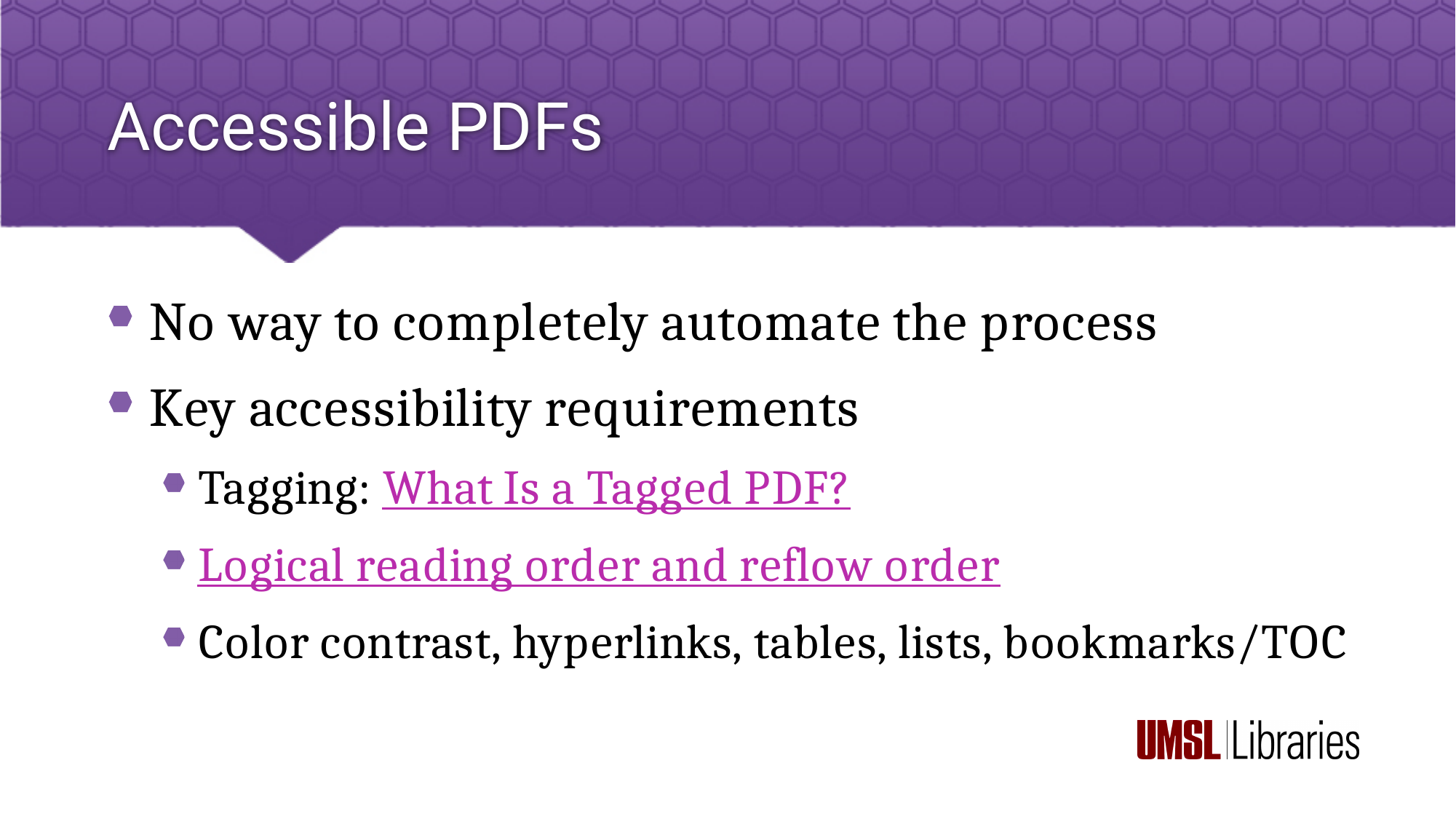

# Accessible PDFs
No way to completely automate the process
Key accessibility requirements
Tagging: What Is a Tagged PDF?
Logical reading order and reflow order
Color contrast, hyperlinks, tables, lists, bookmarks/TOC